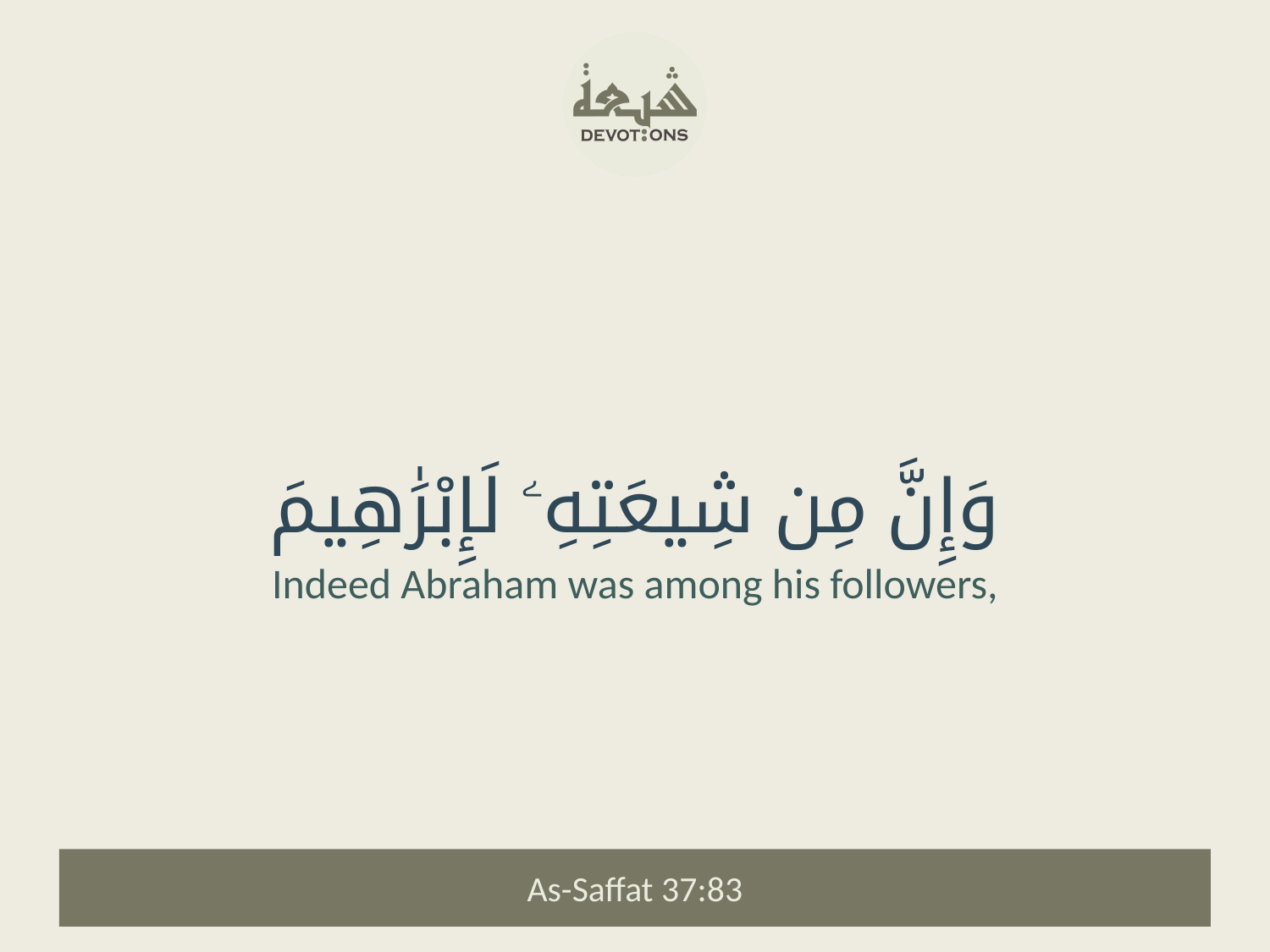

وَإِنَّ مِن شِيعَتِهِۦ لَإِبْرَٰهِيمَ
Indeed Abraham was among his followers,
As-Saffat 37:83